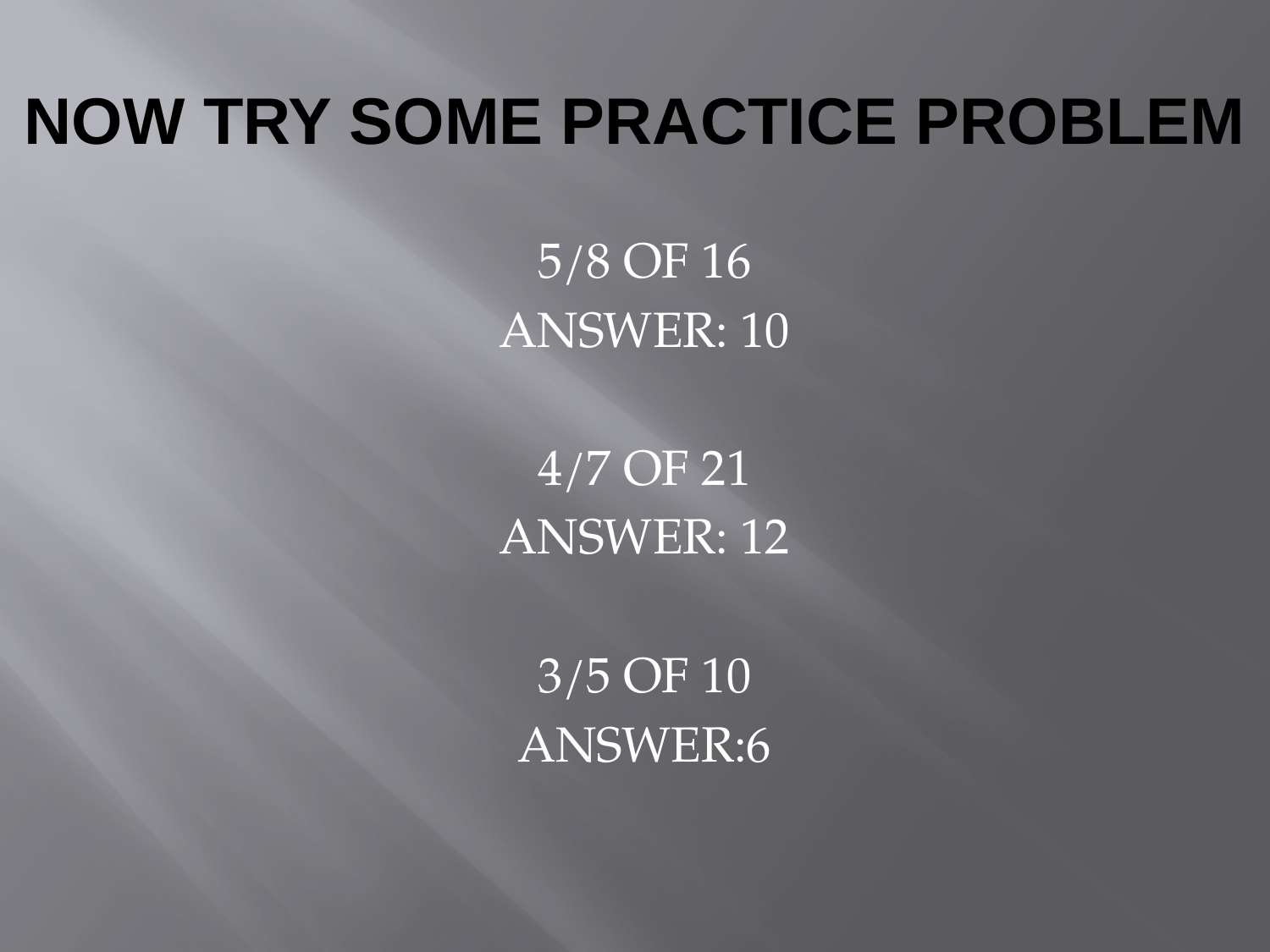

# NOW TRY SOME PRACTICE PROBLEM
5/8 OF 16
ANSWER: 10

4/7 OF 21
ANSWER: 12

3/5 OF 10
ANSWER:6